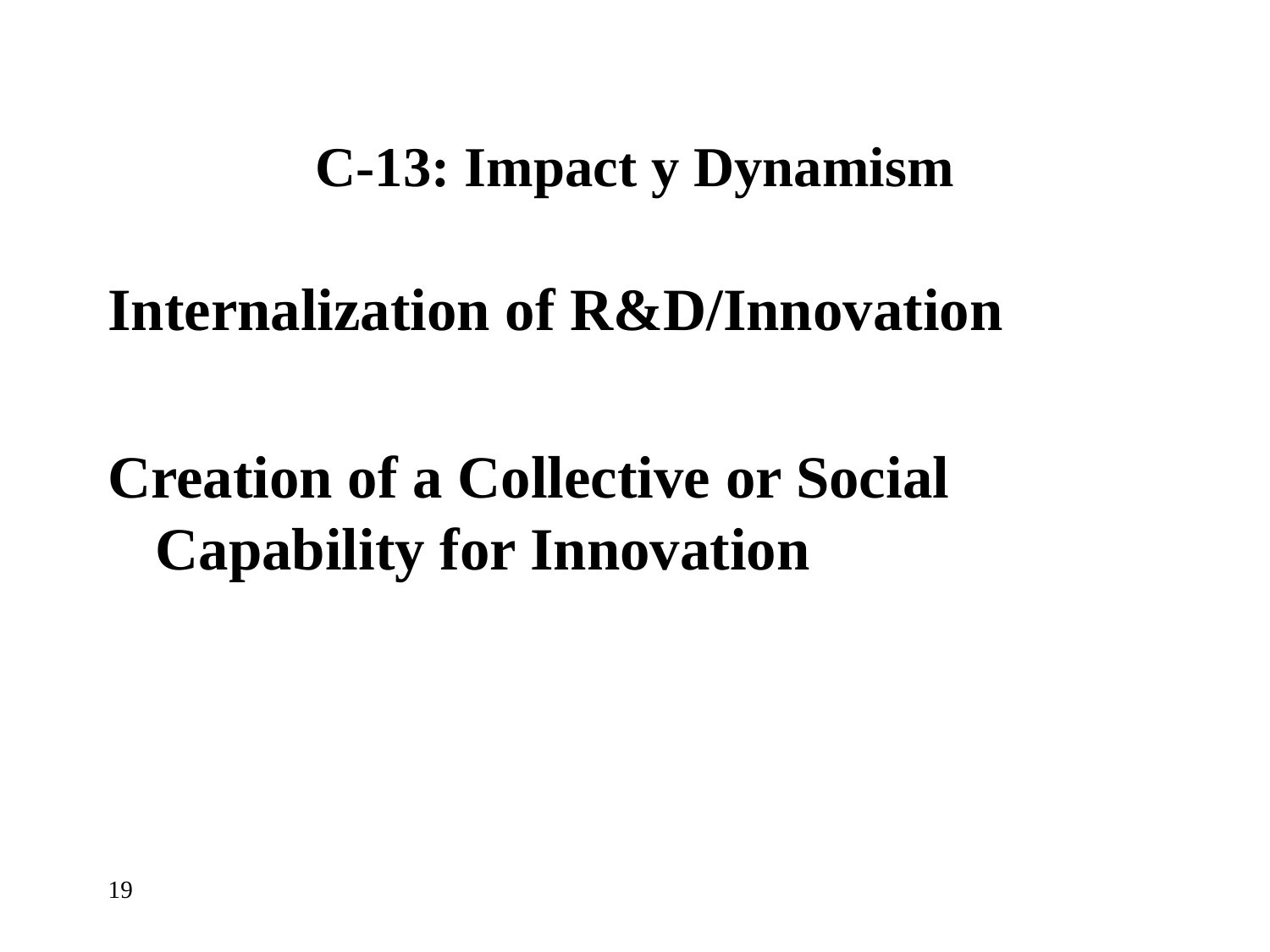

# C-13: Impact y Dynamism
Internalization of R&D/Innovation

Creation of a Collective or Social Capability for Innovation
19